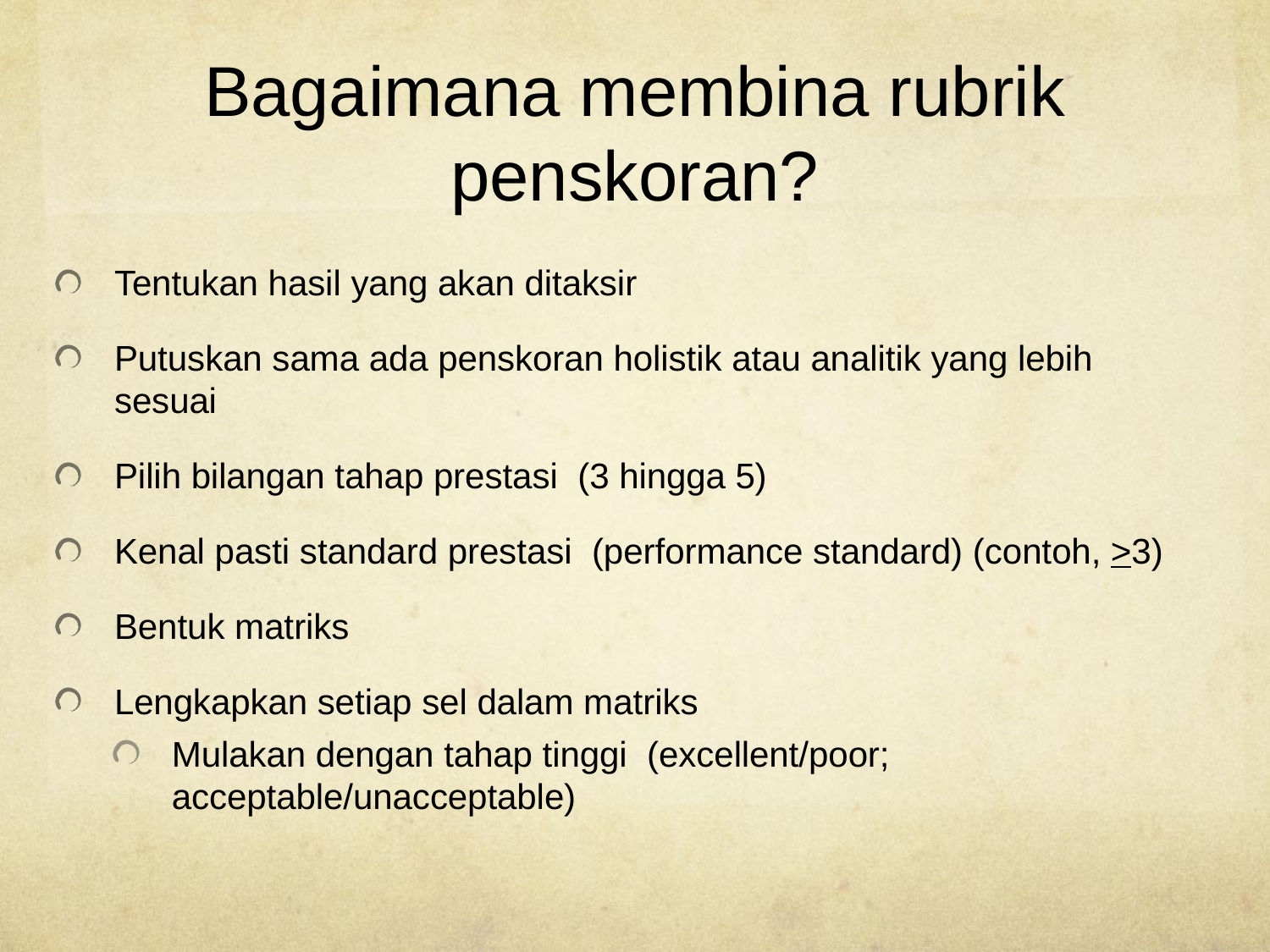

# Bagaimana membina rubrik penskoran?
Tentukan hasil yang akan ditaksir
Putuskan sama ada penskoran holistik atau analitik yang lebih sesuai
Pilih bilangan tahap prestasi  (3 hingga 5)
Kenal pasti standard prestasi  (performance standard) (contoh, >3)
Bentuk matriks
Lengkapkan setiap sel dalam matriks
Mulakan dengan tahap tinggi  (excellent/poor; acceptable/unacceptable)